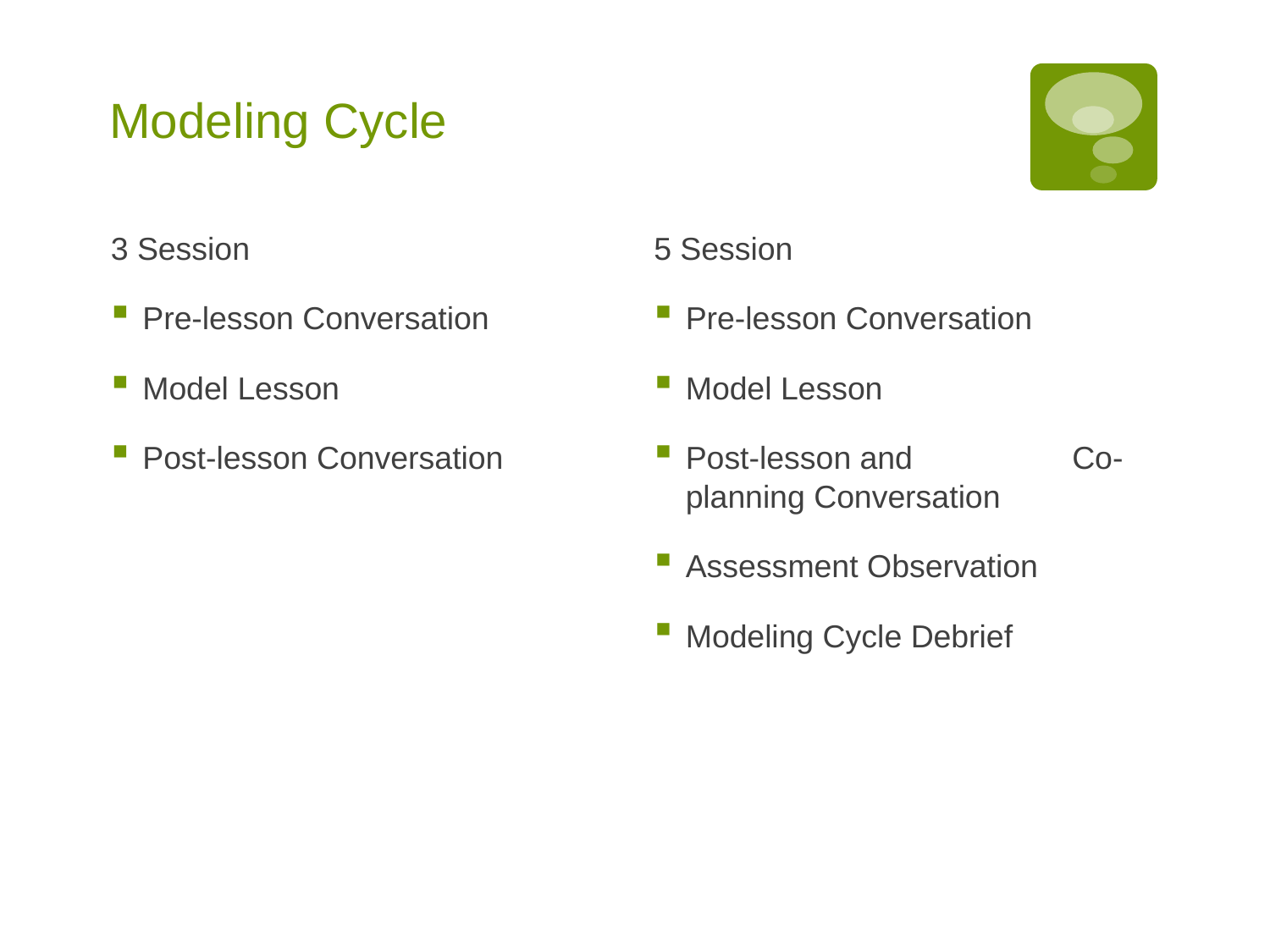

# Modeling Cycle
3 Session
Pre-lesson Conversation
Model Lesson
Post-lesson Conversation

5 Session
Pre-lesson Conversation
Model Lesson
Post-lesson and                  Co-planning Conversation
Assessment Observation
Modeling Cycle Debrief